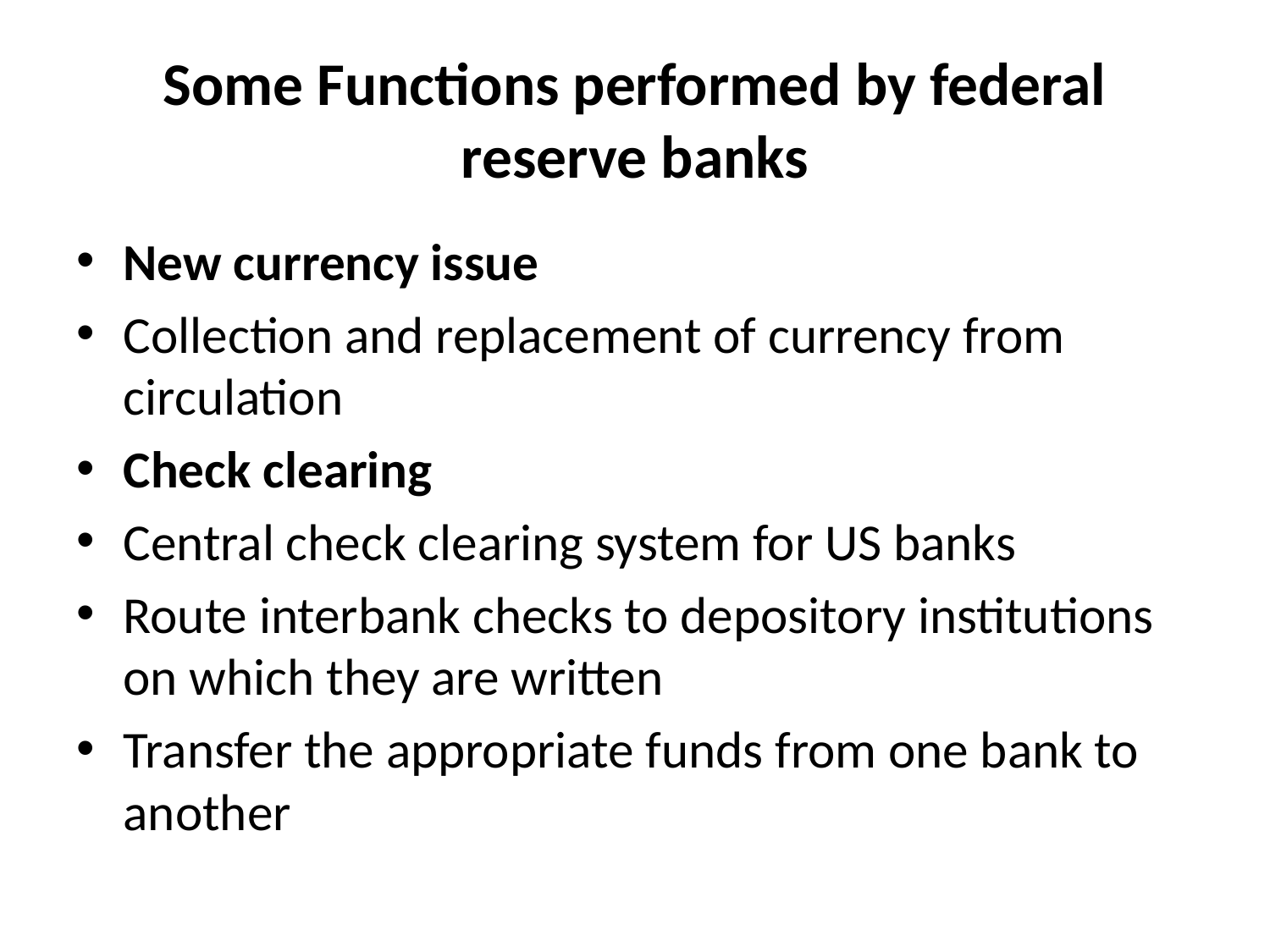

# Some Functions performed by federal reserve banks
New currency issue
Collection and replacement of currency from circulation
Check clearing
Central check clearing system for US banks
Route interbank checks to depository institutions on which they are written
Transfer the appropriate funds from one bank to another